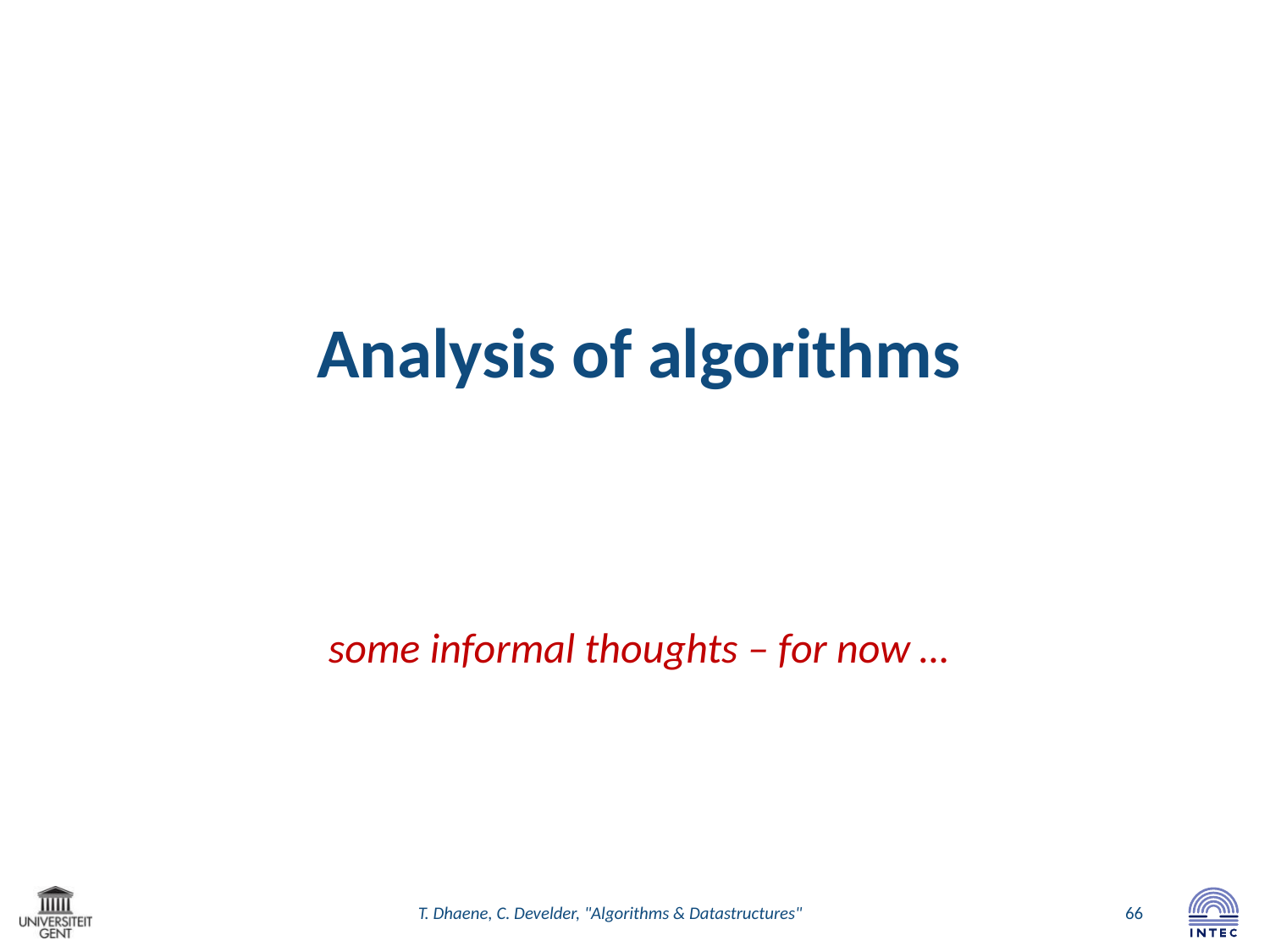

Analysis of algorithms
some informal thoughts – for now …
T. Dhaene, C. Develder, "Algorithms & Datastructures"
66